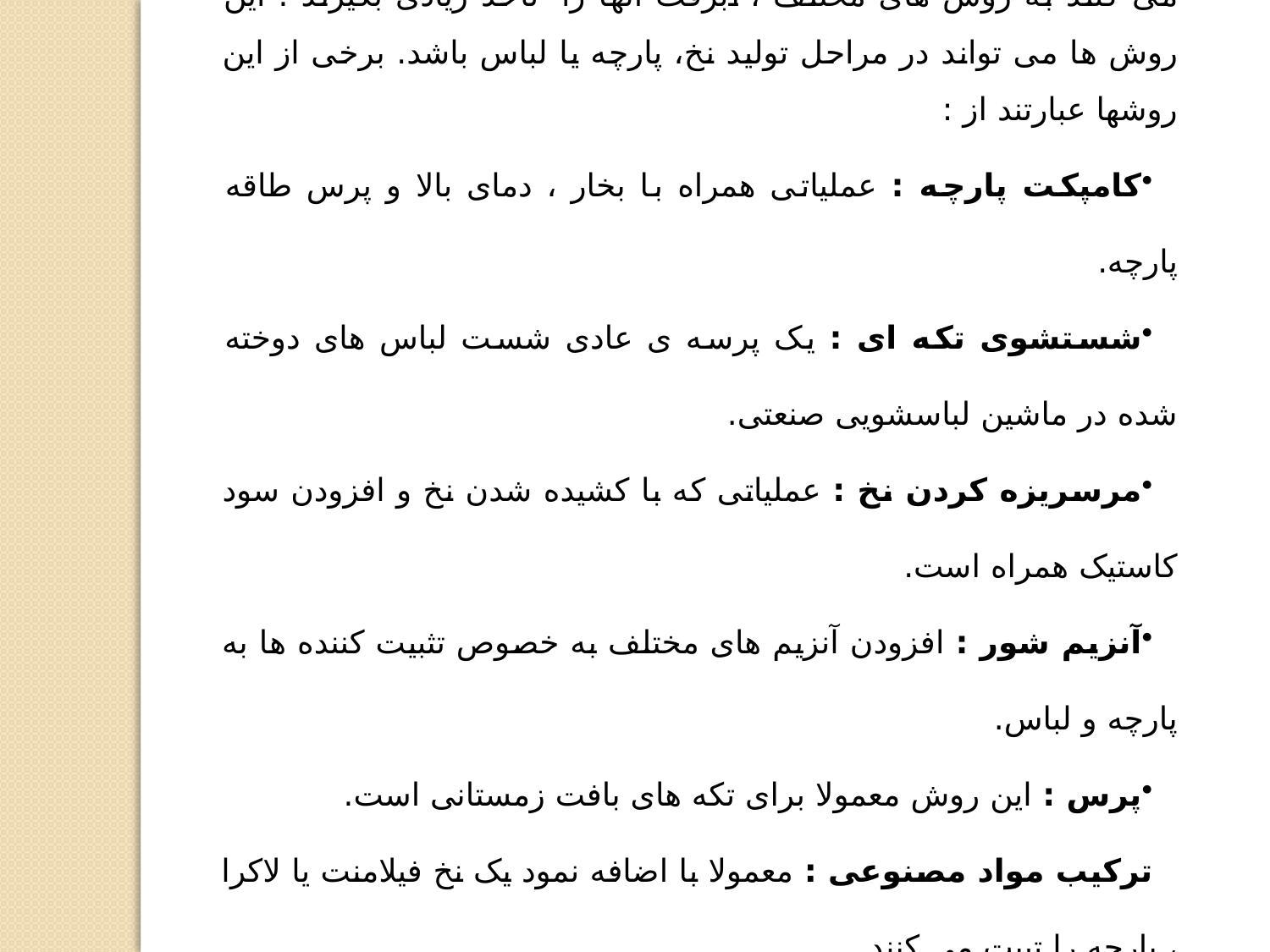

معمولا برای بالا بردن سطح کیفی لباس و پارچه، تولید کنندگان سعی می کنند به روش های مختلف ، آبرفت آنها را  تاحد زیادی بگیرند . این روش ها می تواند در مراحل تولید نخ، پارچه یا لباس باشد. برخی از این روشها عبارتند از :
کامپکت پارچه : عملیاتی همراه با بخار ، دمای بالا و پرس طاقه پارچه.
شستشوی تکه ای : یک پرسه ی عادی شست لباس های دوخته شده در ماشین لباسشویی صنعتی.
مرسریزه کردن نخ : عملیاتی که با کشیده شدن نخ و افزودن سود کاستیک همراه است.
آنزیم شور : افزودن آنزیم های مختلف به خصوص تثبیت کننده ها به پارچه و لباس.
پرس : این روش معمولا برای تکه های بافت زمستانی است.
ترکیب مواد مصنوعی : معمولا با اضافه نمود یک نخ فیلامنت یا لاکرا ، پارچه را تبیت می کنند.